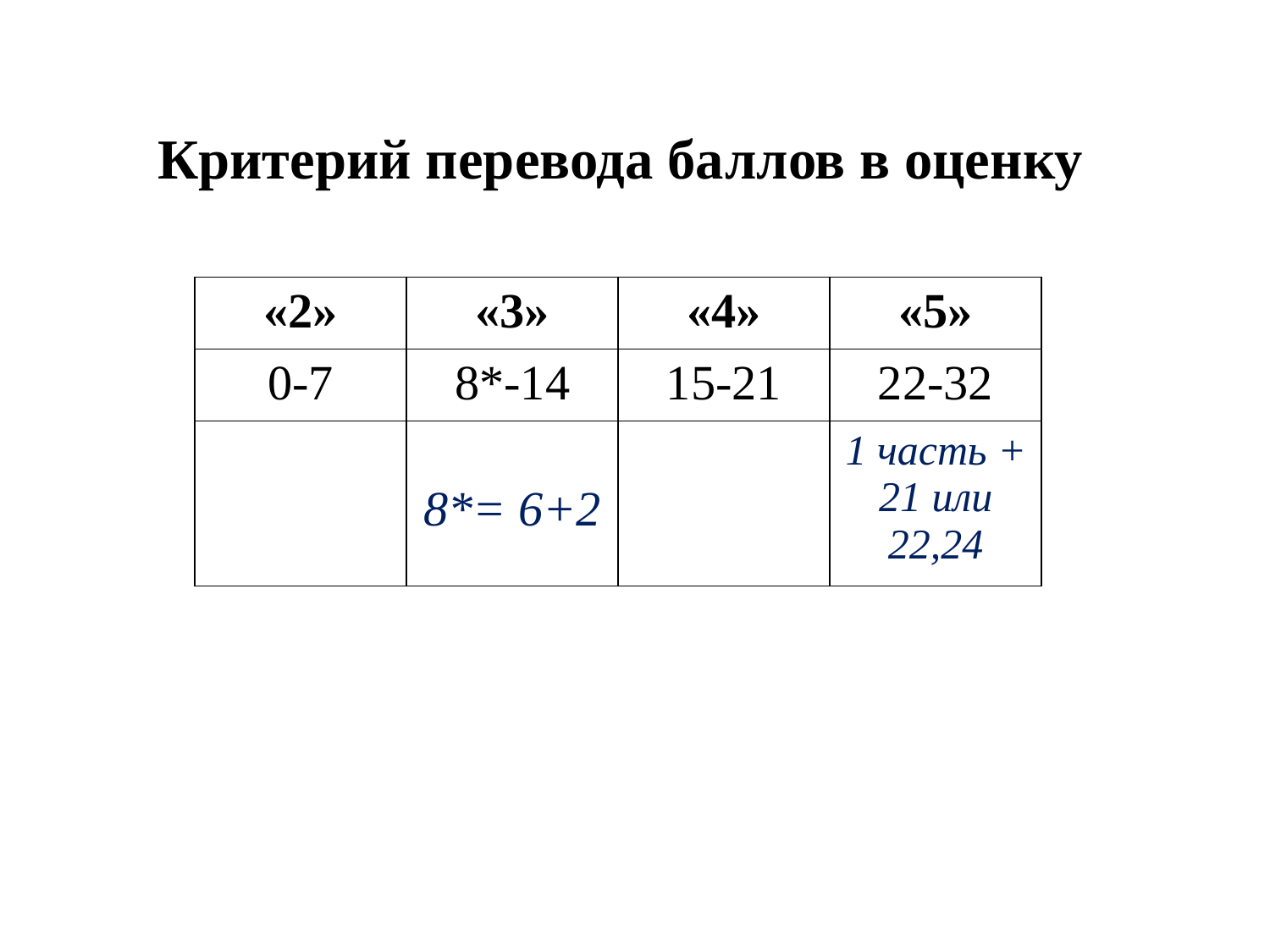

Критерий перевода баллов в оценку
| «2» | «3» | «4» | «5» |
| --- | --- | --- | --- |
| 0-7 | 8\*-14 | 15-21 | 22-32 |
|  | 8\*= 6+2 |  | 1 часть + 21 или 22,24 |